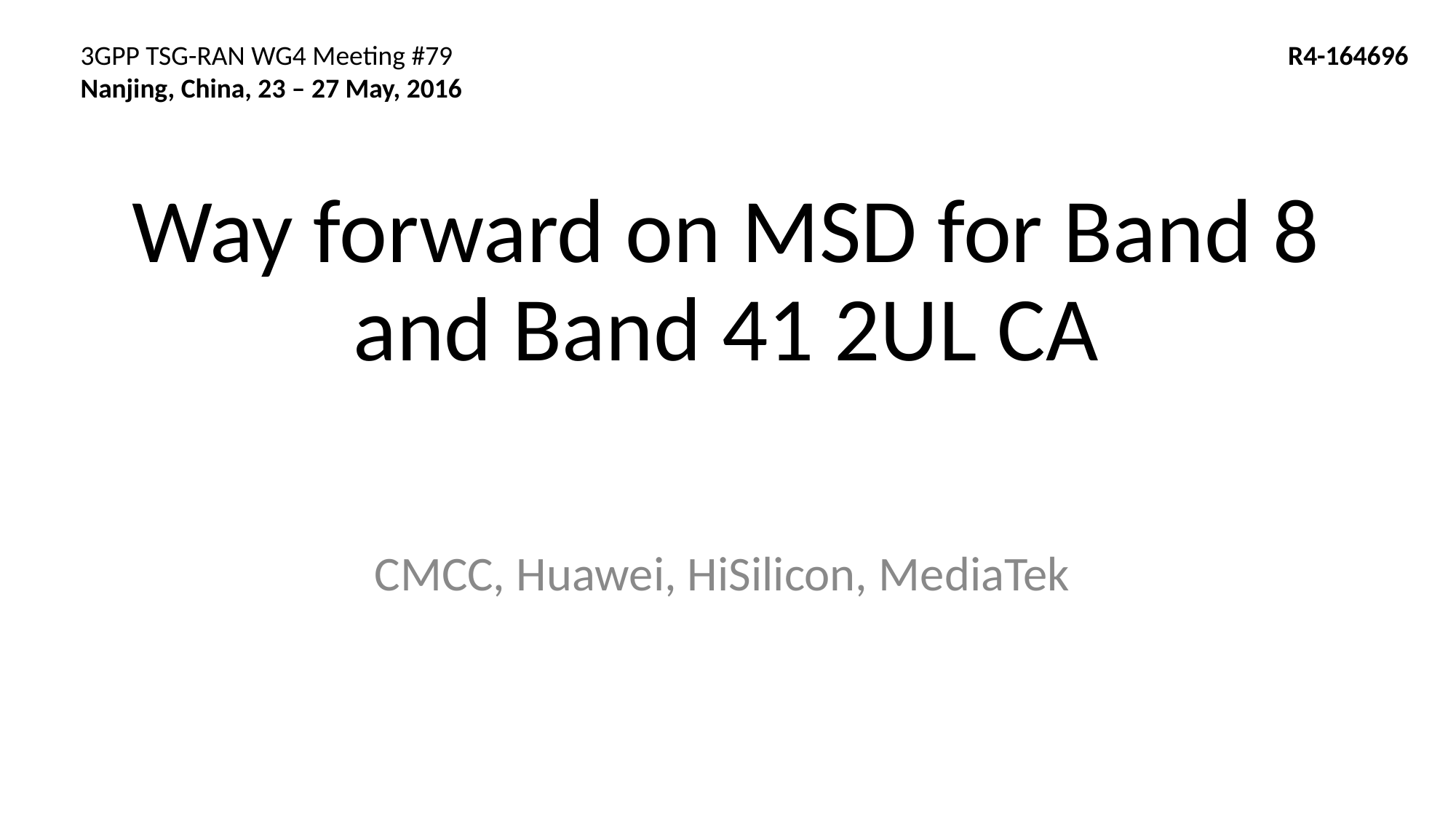

3GPP TSG-RAN WG4 Meeting #79                                                                                                                                       R4-164696
Nanjing, China, 23 – 27 May, 2016
# Way forward on MSD for Band 8 and Band 41 2UL CA
CMCC, Huawei, HiSilicon, MediaTek